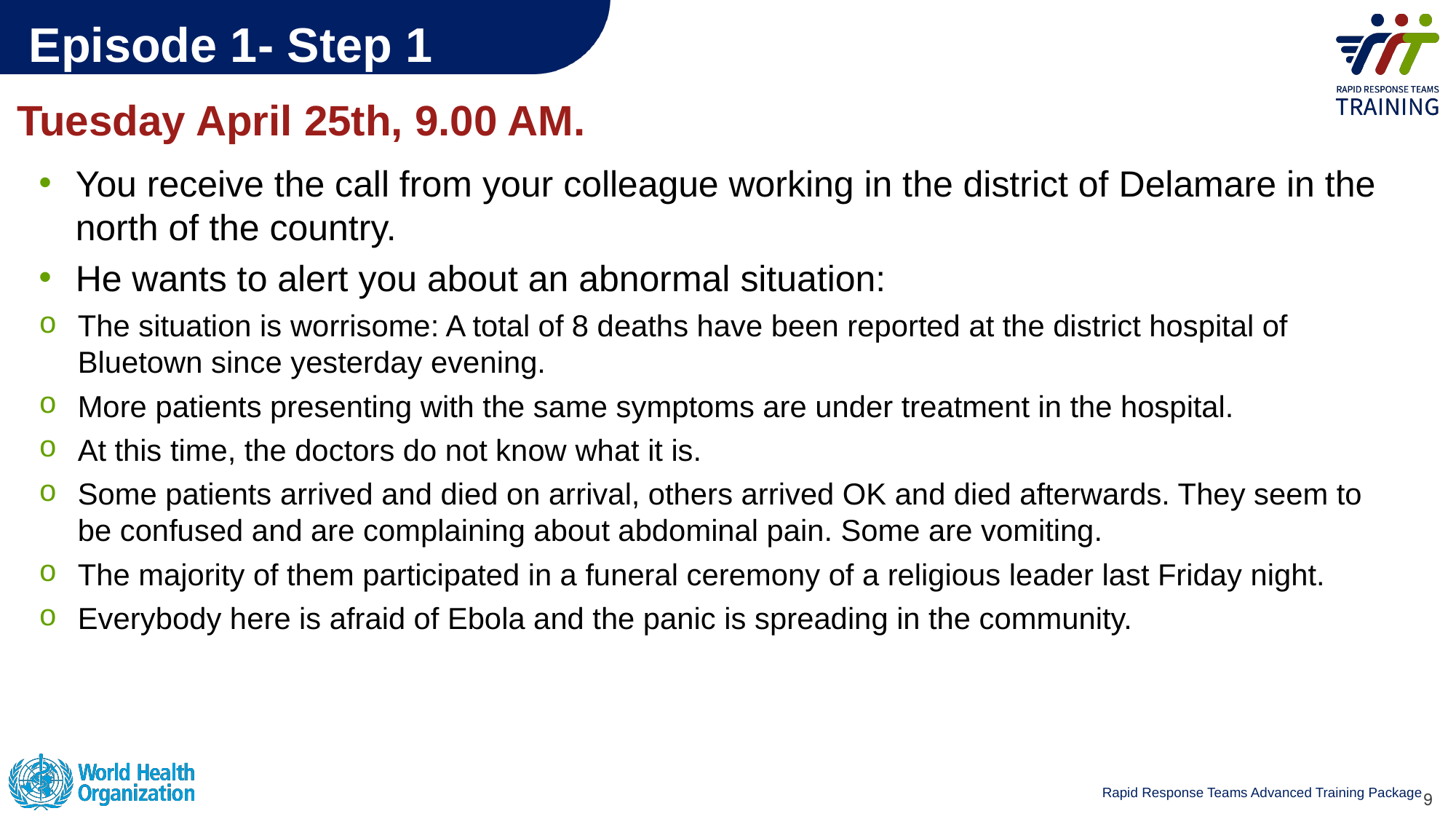

# Episode 1- Step 1
Tuesday April 25th, 9.00 AM.
You receive the call from your colleague working in the district of Delamare in the north of the country.
He wants to alert you about an abnormal situation:
The situation is worrisome: A total of 8 deaths have been reported at the district hospital of Bluetown since yesterday evening.
More patients presenting with the same symptoms are under treatment in the hospital.
At this time, the doctors do not know what it is.
Some patients arrived and died on arrival, others arrived OK and died afterwards. They seem to be confused and are complaining about abdominal pain. Some are vomiting.
The majority of them participated in a funeral ceremony of a religious leader last Friday night.
Everybody here is afraid of Ebola and the panic is spreading in the community.